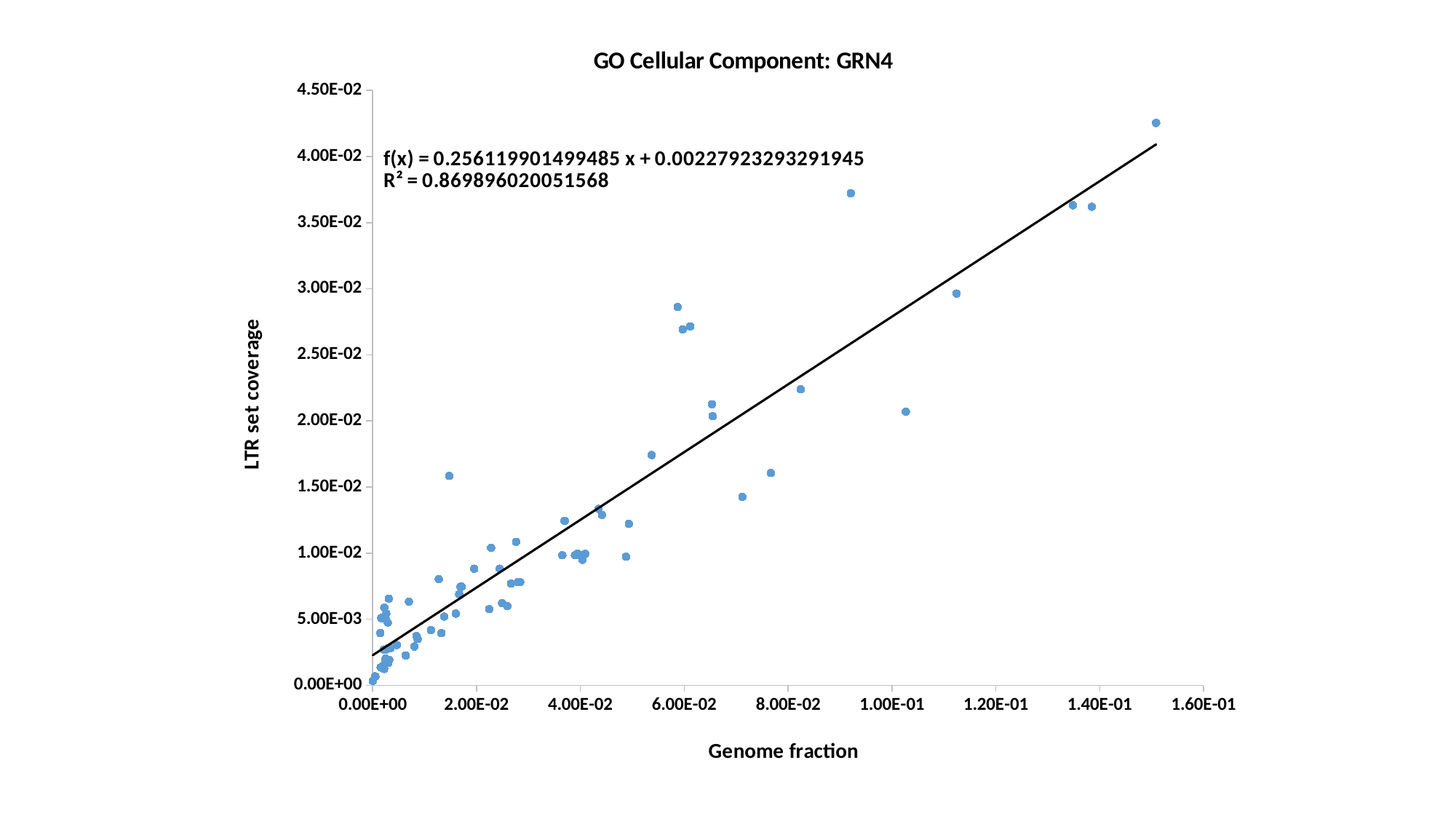

### Chart: GO Cellular Component: GRN4

| Category | LTR fraction |
|---|---|